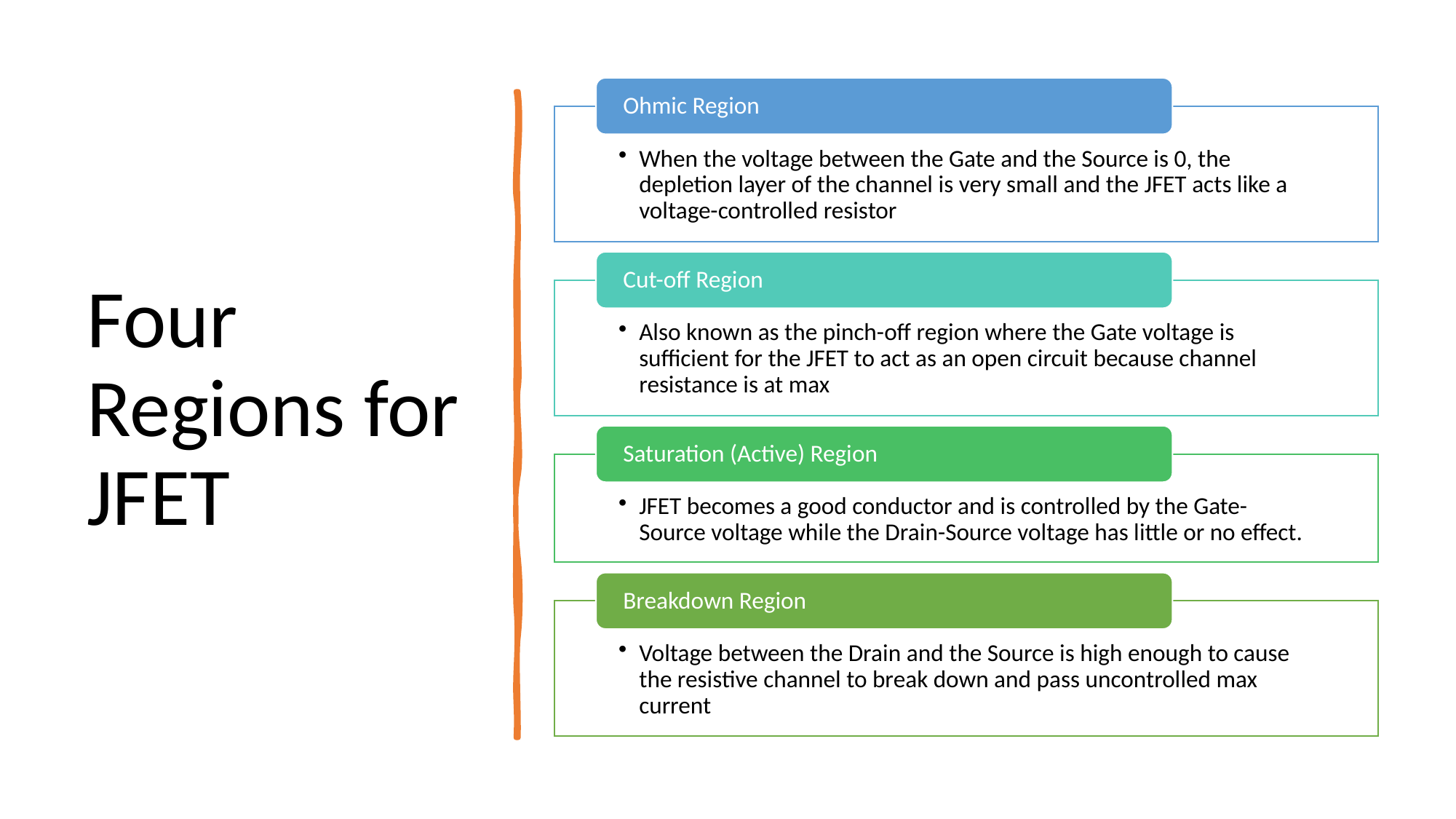

When the voltage between the Gate and the Source is 0, the depletion layer of the channel is very small and the JFET acts like a voltage-controlled resistor
Ohmic Region
Also known as the pinch-off region where the Gate voltage is sufficient for the JFET to act as an open circuit because channel resistance is at max
Cut-off Region
JFET becomes a good conductor and is controlled by the Gate-Source voltage while the Drain-Source voltage has little or no effect.
Saturation (Active) Region
Voltage between the Drain and the Source is high enough to cause the resistive channel to break down and pass uncontrolled max current
Breakdown Region
# Four Regions for JFET